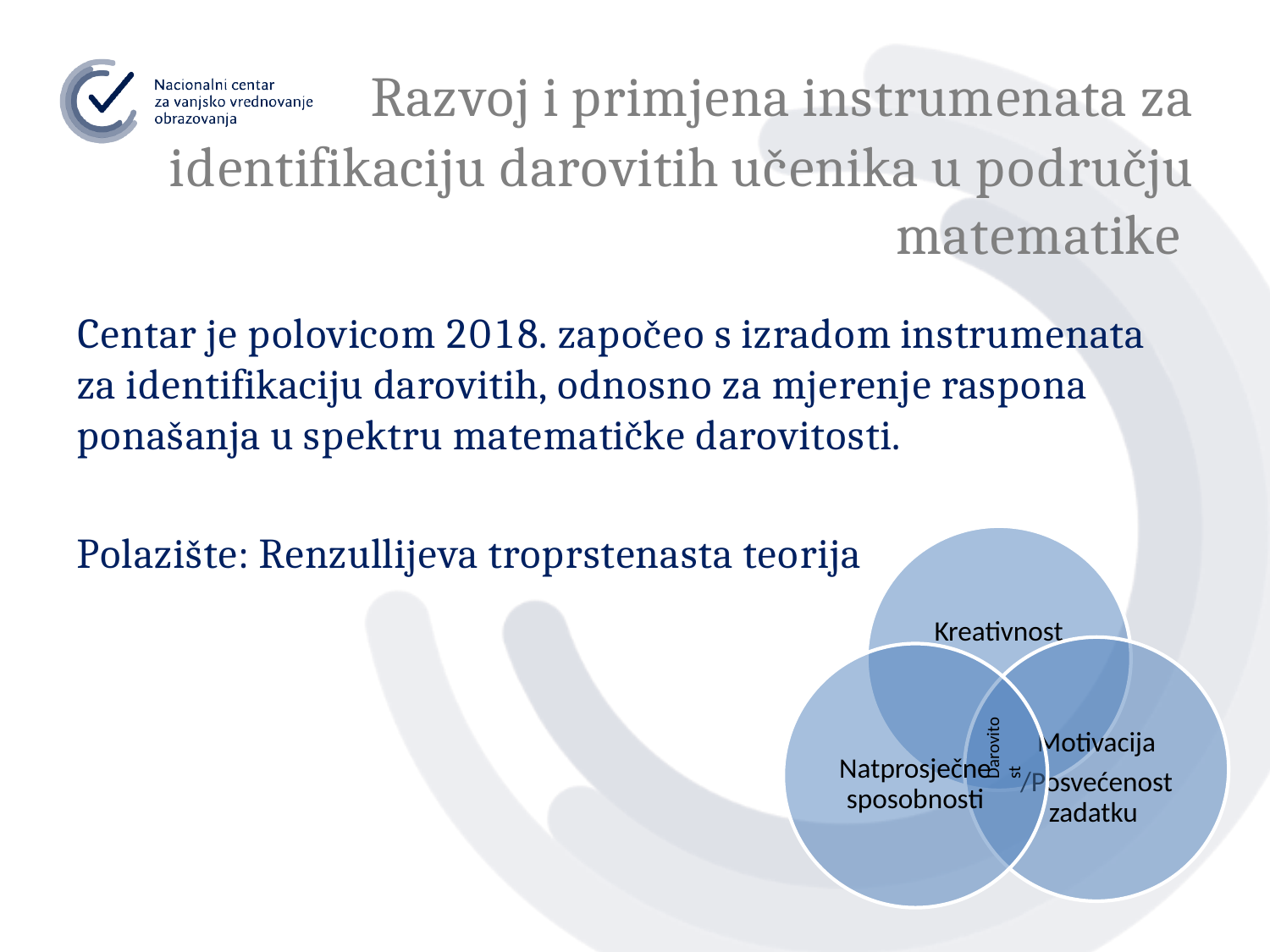

# Razvoj i primjena instrumenata za identifikaciju darovitih učenika u području matematike
Centar je polovicom 2018. započeo s izradom instrumenata za identifikaciju darovitih, odnosno za mjerenje raspona ponašanja u spektru matematičke darovitosti.

Polazište: Renzullijeva troprstenasta teorija

Kreativnost
Motivacija
/Posvećenost zadatku
Natprosječne sposobnosti
Darovitost